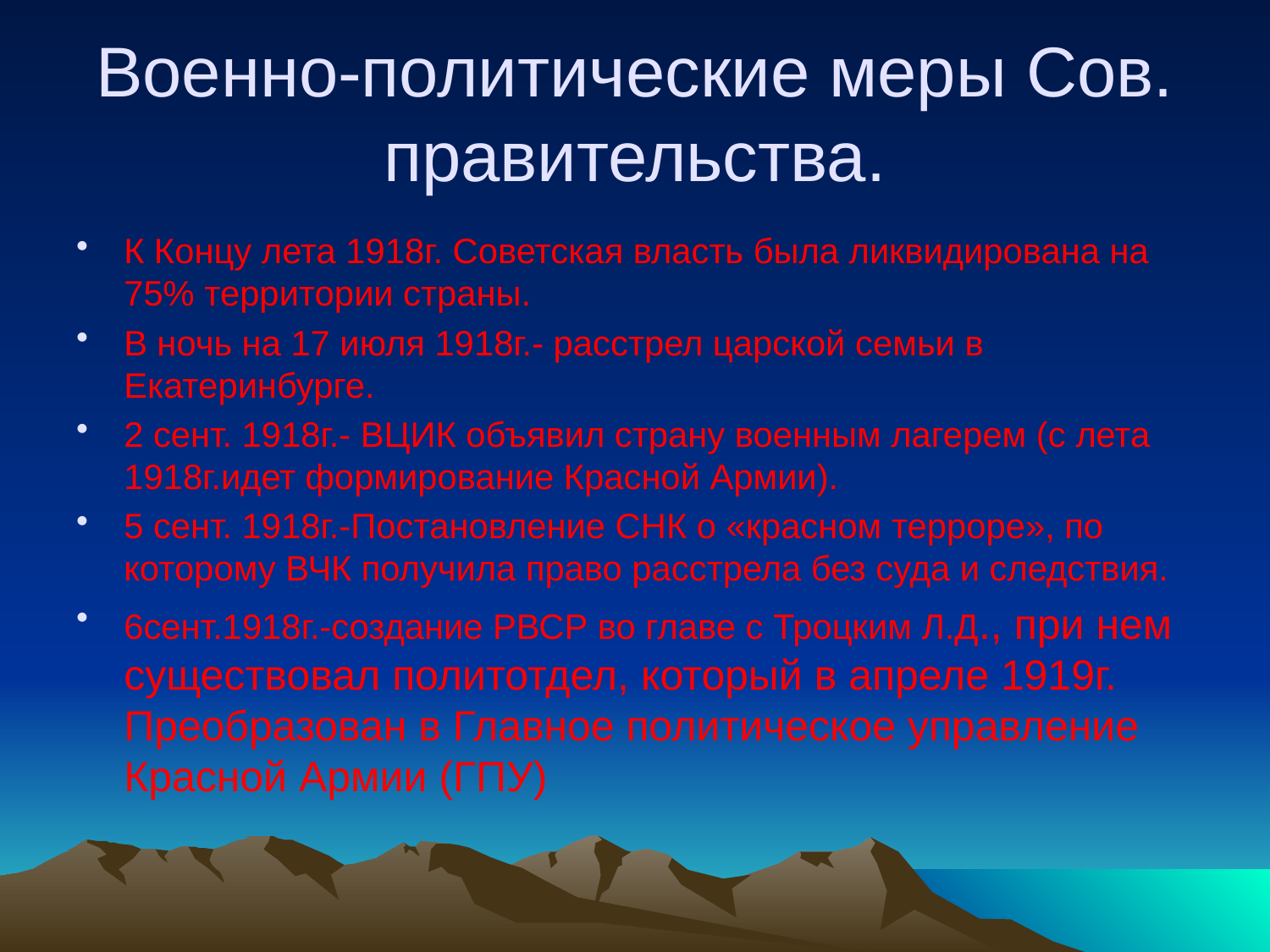

# Военно-политические меры Сов. правительства.
К Концу лета 1918г. Советская власть была ликвидирована на 75% территории страны.
В ночь на 17 июля 1918г.- расстрел царской семьи в Екатеринбурге.
2 сент. 1918г.- ВЦИК объявил страну военным лагерем (с лета 1918г.идет формирование Красной Армии).
5 сент. 1918г.-Постановление СНК о «красном терроре», по которому ВЧК получила право расстрела без суда и следствия.
6сент.1918г.-создание РВСР во главе с Троцким Л.Д., при нем существовал политотдел, который в апреле 1919г. Преобразован в Главное политическое управление Красной Армии (ГПУ)